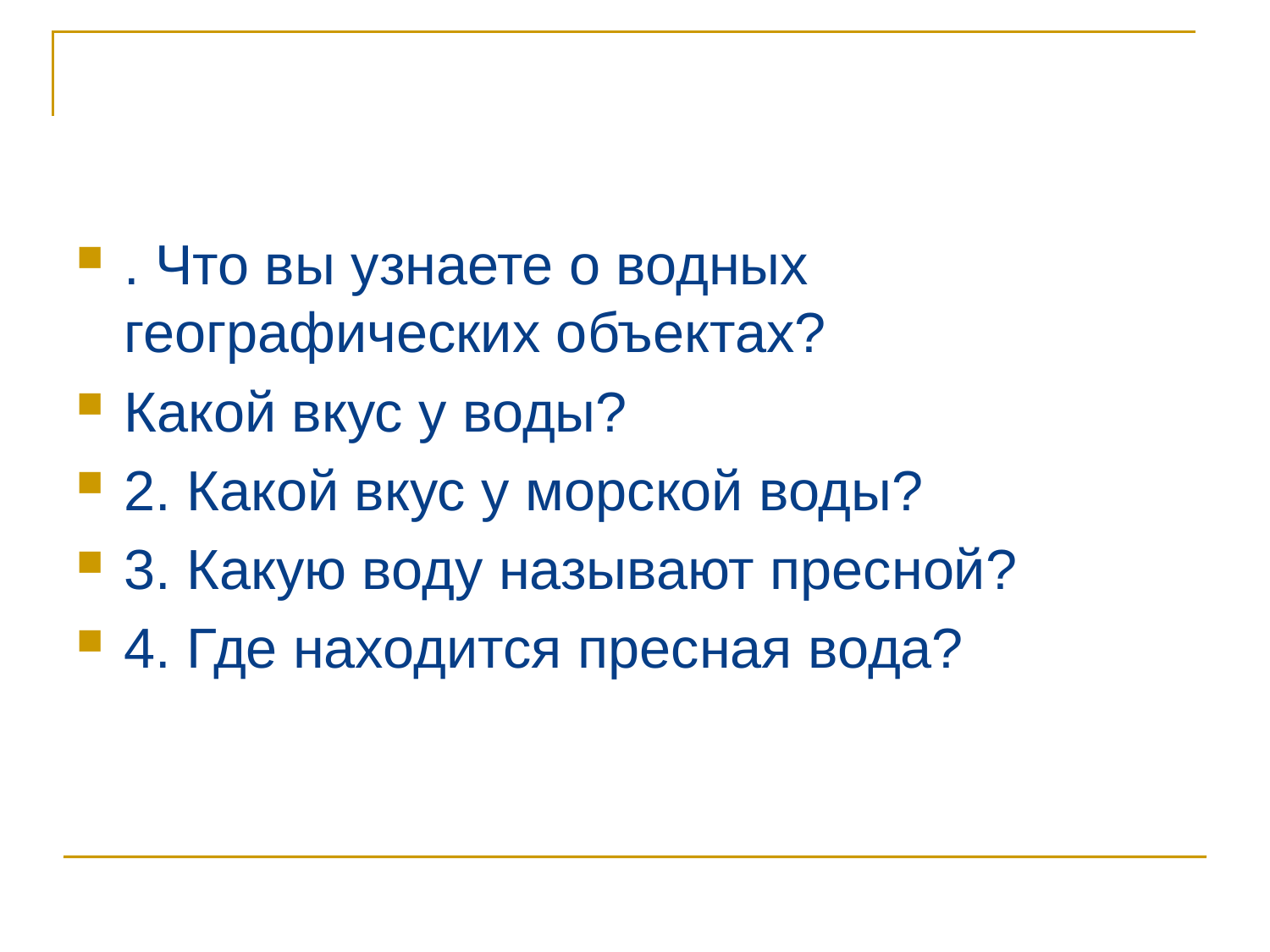

. Что вы узнаете о водных географических объектах?
Какой вкус у воды?
2. Какой вкус у морской воды?
3. Какую воду называют пресной?
4. Где находится пресная вода?